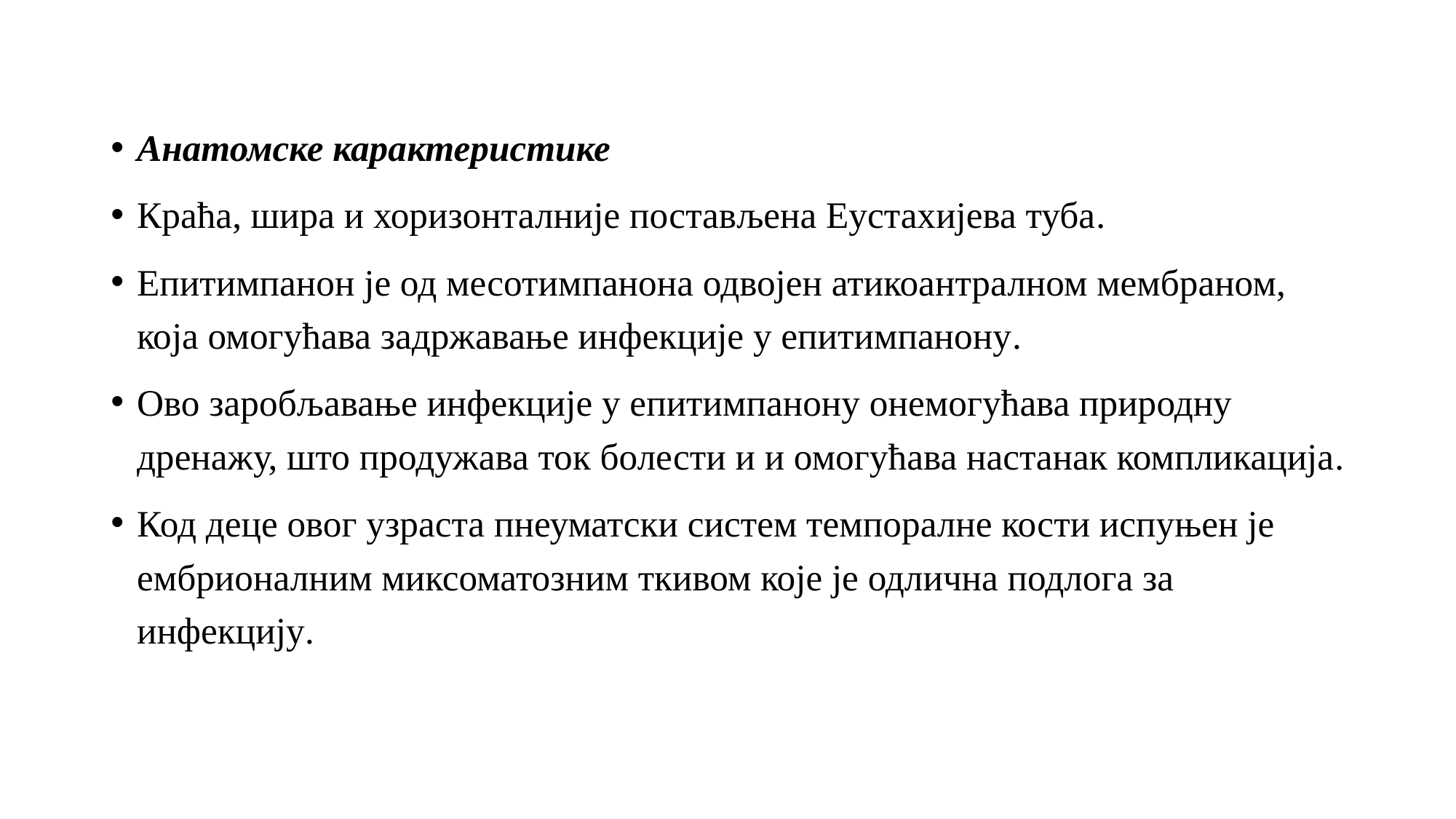

Анатомске карактеристике
Краћа, шира и хоризонталније постављена Еустахијева туба.
Епитимпанон је од месотимпанона одвојен атикоантралном мембраном, која омогућава задржавање инфекције у епитимпанону.
Ово заробљавање инфекције у епитимпанону онемогућава природну дренажу, што продужава ток болести и и омогућава настанак компликација.
Код деце овог узраста пнеуматски систем темпоралне кости испуњен је ембрионалним миксоматозним ткивом које је одлична подлога за инфекцију.